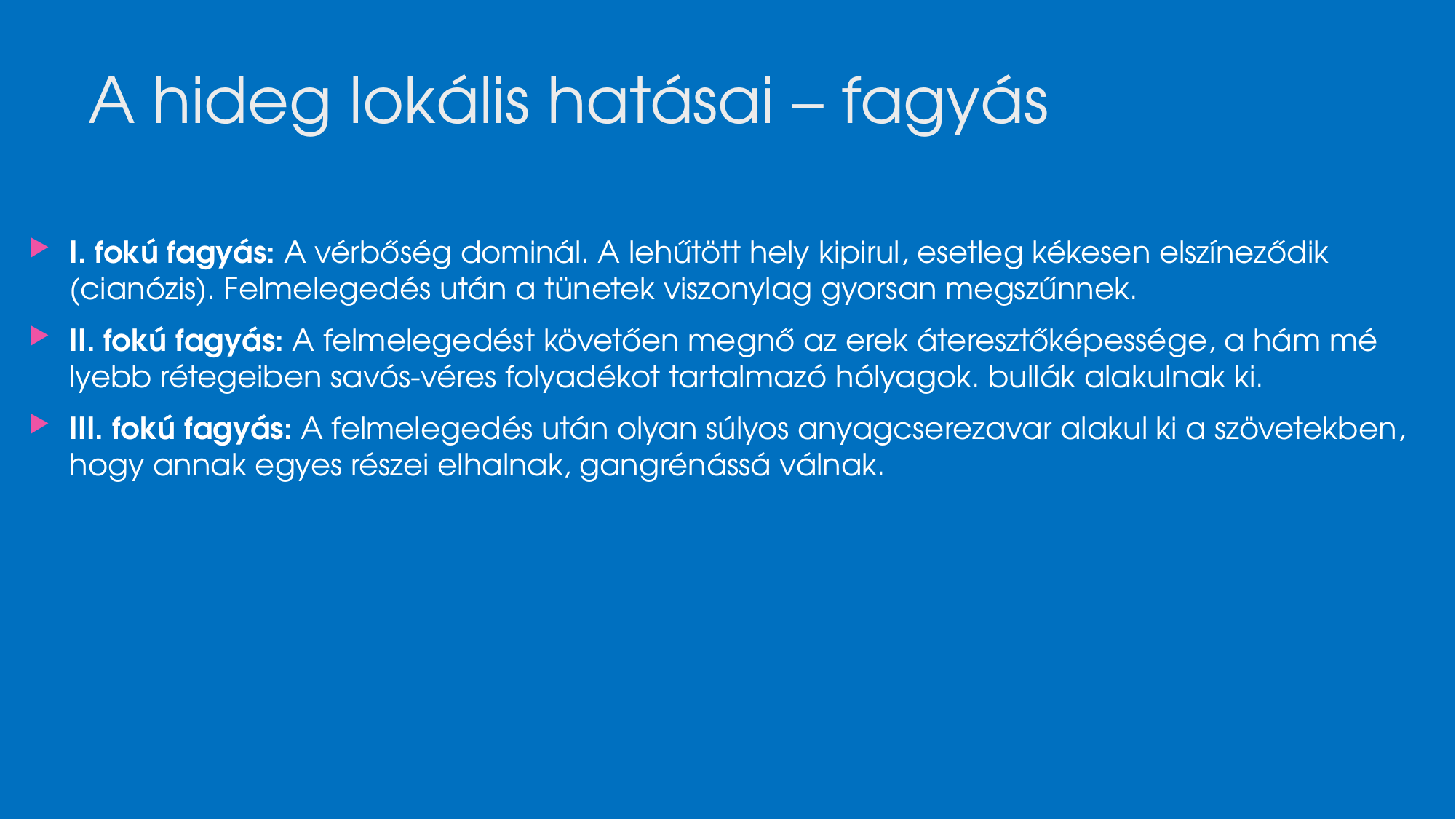

# A hideg lokális hatásai – fagyás
I. fokú fagyás: A vérbőség dominál. A lehűtött hely kipirul, esetleg kékesen elszíneződik (cianózis). Felmelegedés után a tünetek viszonylag gyorsan megszűnnek.
II. fokú fagyás: A felmelegedést követően megnő az erek áteresztőképessége, a hám mé­lyebb rétegeiben savós-véres folyadékot tartalmazó hólyagok. bullák alakulnak ki.
III. fokú fagyás: A felmelegedés után olyan súlyos anyagcserezavar alakul ki a szövetekben, hogy annak egyes részei elhalnak, gangrénássá válnak.